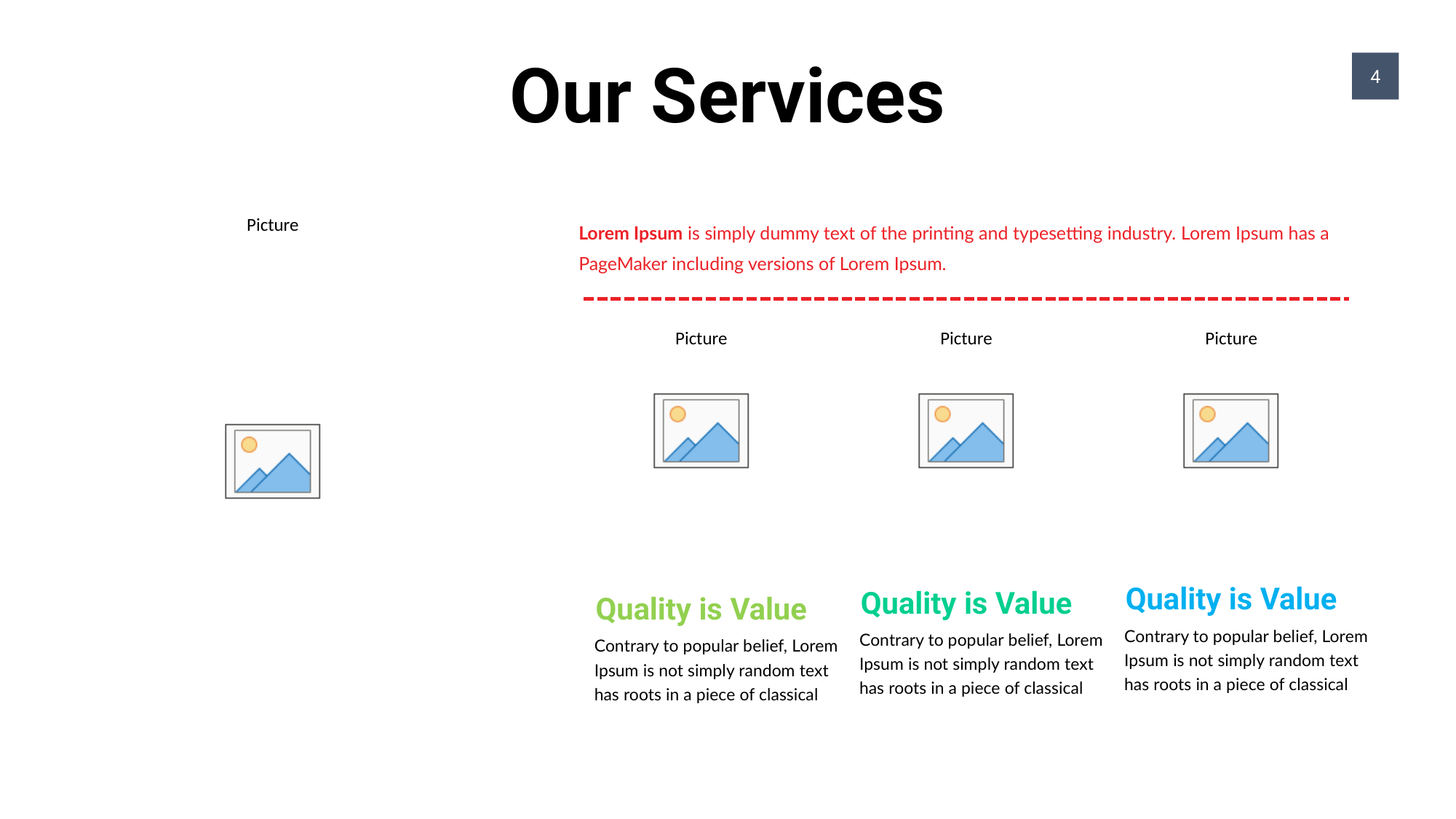

Our Services
4

Lorem Ipsum is simply dummy text of the printing and typesetting industry. Lorem Ipsum has a PageMaker including versions of Lorem Ipsum.

Quality is Value
Quality is Value
Quality is Value
Contrary to popular belief, Lorem Ipsum is not simply random text
has roots in a piece of classical
Contrary to popular belief, Lorem Ipsum is not simply random text
has roots in a piece of classical
Contrary to popular belief, Lorem Ipsum is not simply random text
has roots in a piece of classical